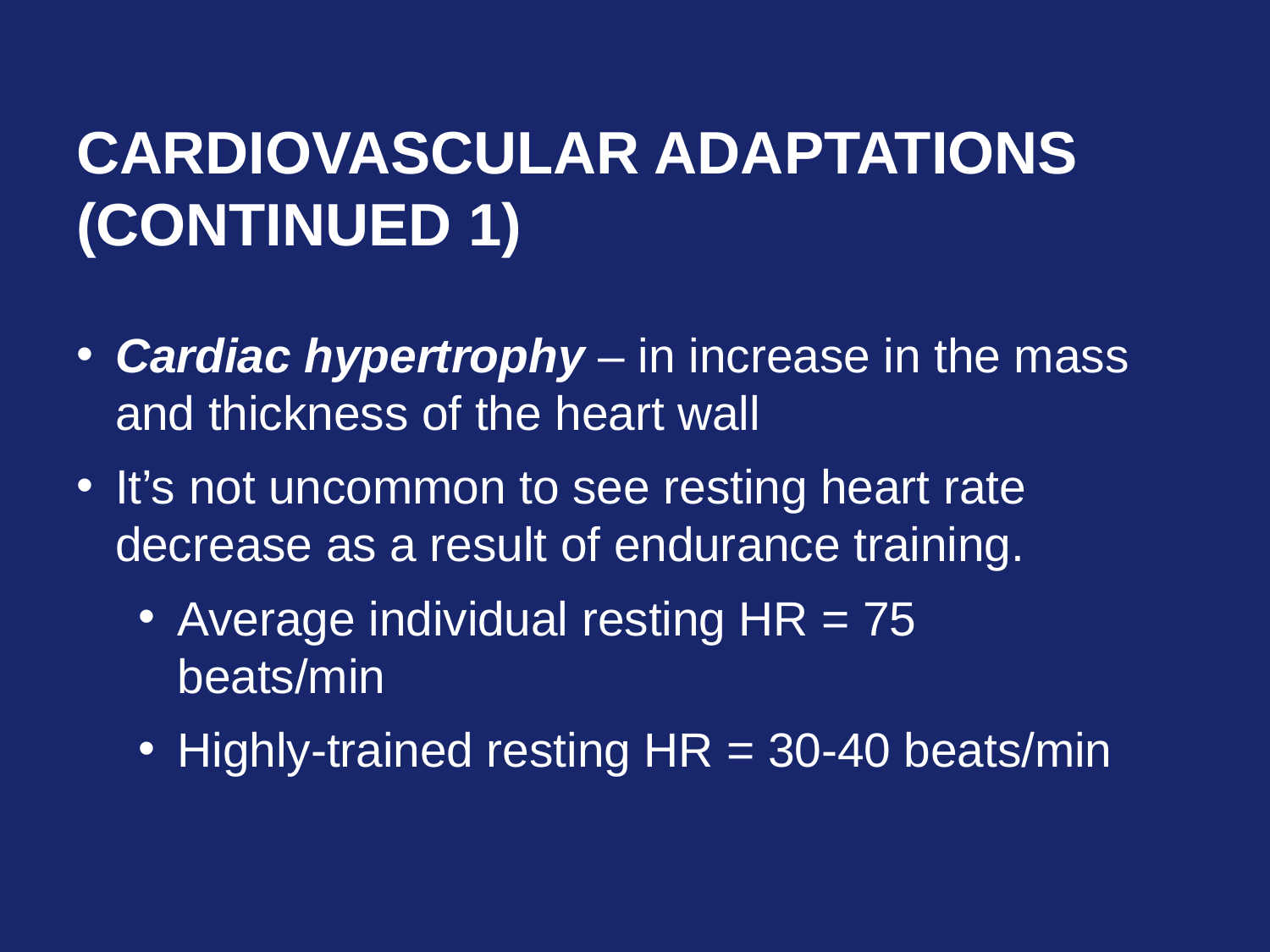

# Cardiovascular Adaptations (Continued 1)
Cardiac hypertrophy – in increase in the mass and thickness of the heart wall
It’s not uncommon to see resting heart rate decrease as a result of endurance training.
Average individual resting HR = 75 beats/min
Highly-trained resting HR = 30-40 beats/min